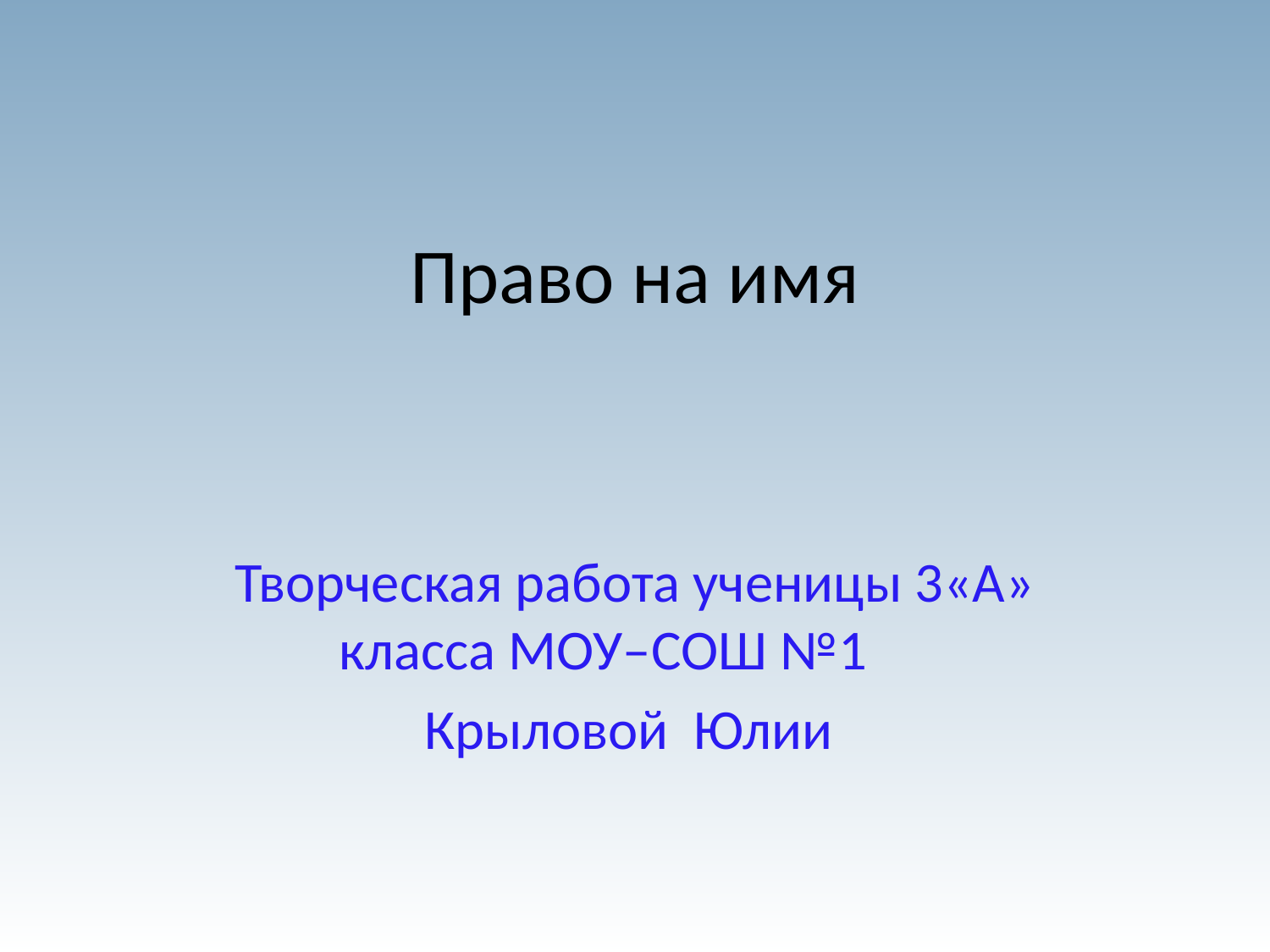

# Право на имя
Творческая работа ученицы 3«А» класса МОУ–СОШ №1
Крыловой  Юлии